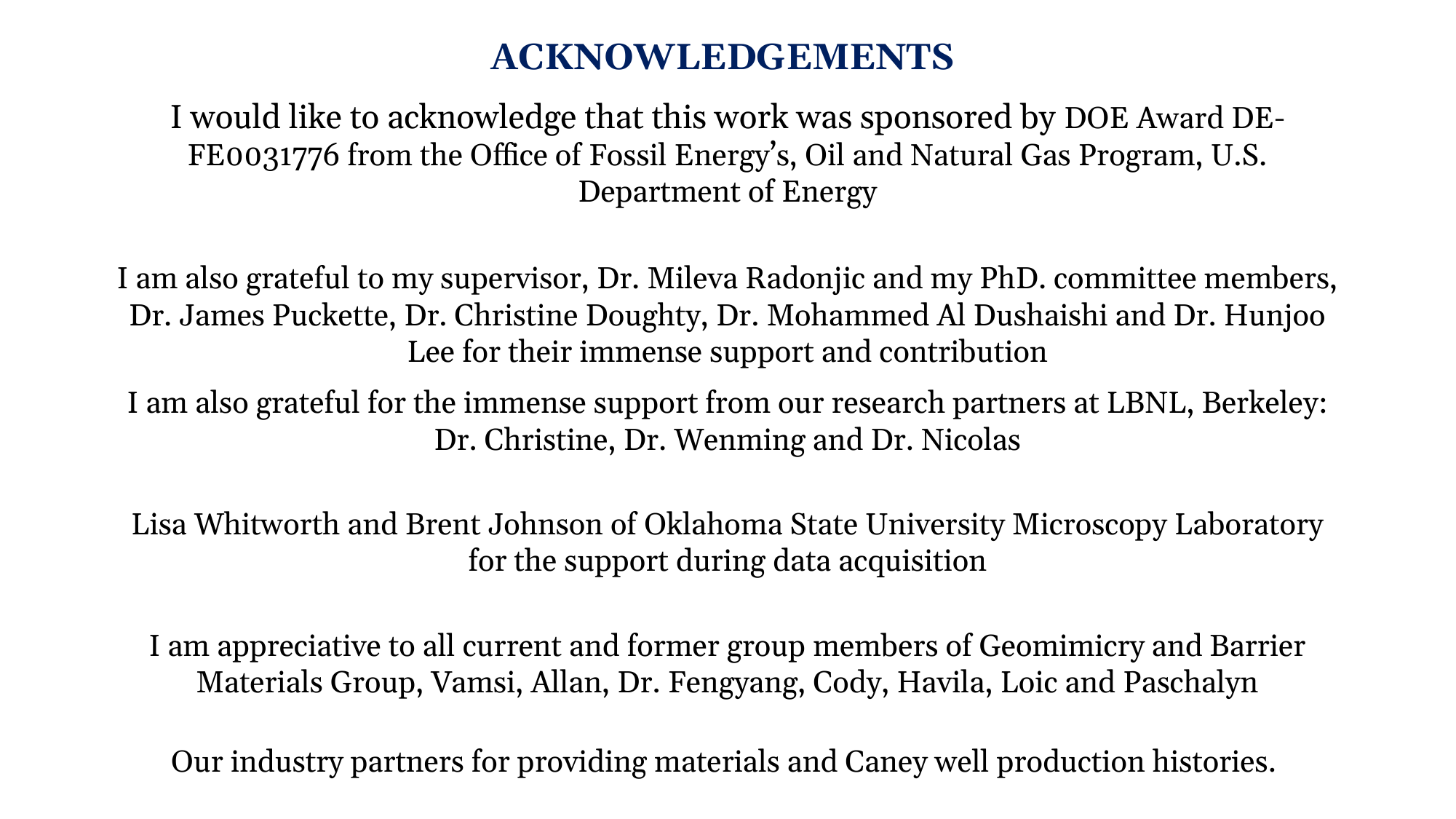

# ACKNOWLEDGEMENTS
I would like to acknowledge that this work was sponsored by DOE Award DE-FE0031776 from the Office of Fossil Energy’s, Oil and Natural Gas Program, U.S. Department of Energy

I am also grateful to my supervisor, Dr. Mileva Radonjic and my PhD. committee members, Dr. James Puckette, Dr. Christine Doughty, Dr. Mohammed Al Dushaishi and Dr. Hunjoo Lee for their immense support and contribution
I am also grateful for the immense support from our research partners at LBNL, Berkeley: Dr. Christine, Dr. Wenming and Dr. Nicolas

Lisa Whitworth and Brent Johnson of Oklahoma State University Microscopy Laboratory for the support during data acquisition

I am appreciative to all current and former group members of Geomimicry and Barrier Materials Group, Vamsi, Allan, Dr. Fengyang, Cody, Havila, Loic and Paschalyn

Our industry partners for providing materials and Caney well production histories.

36